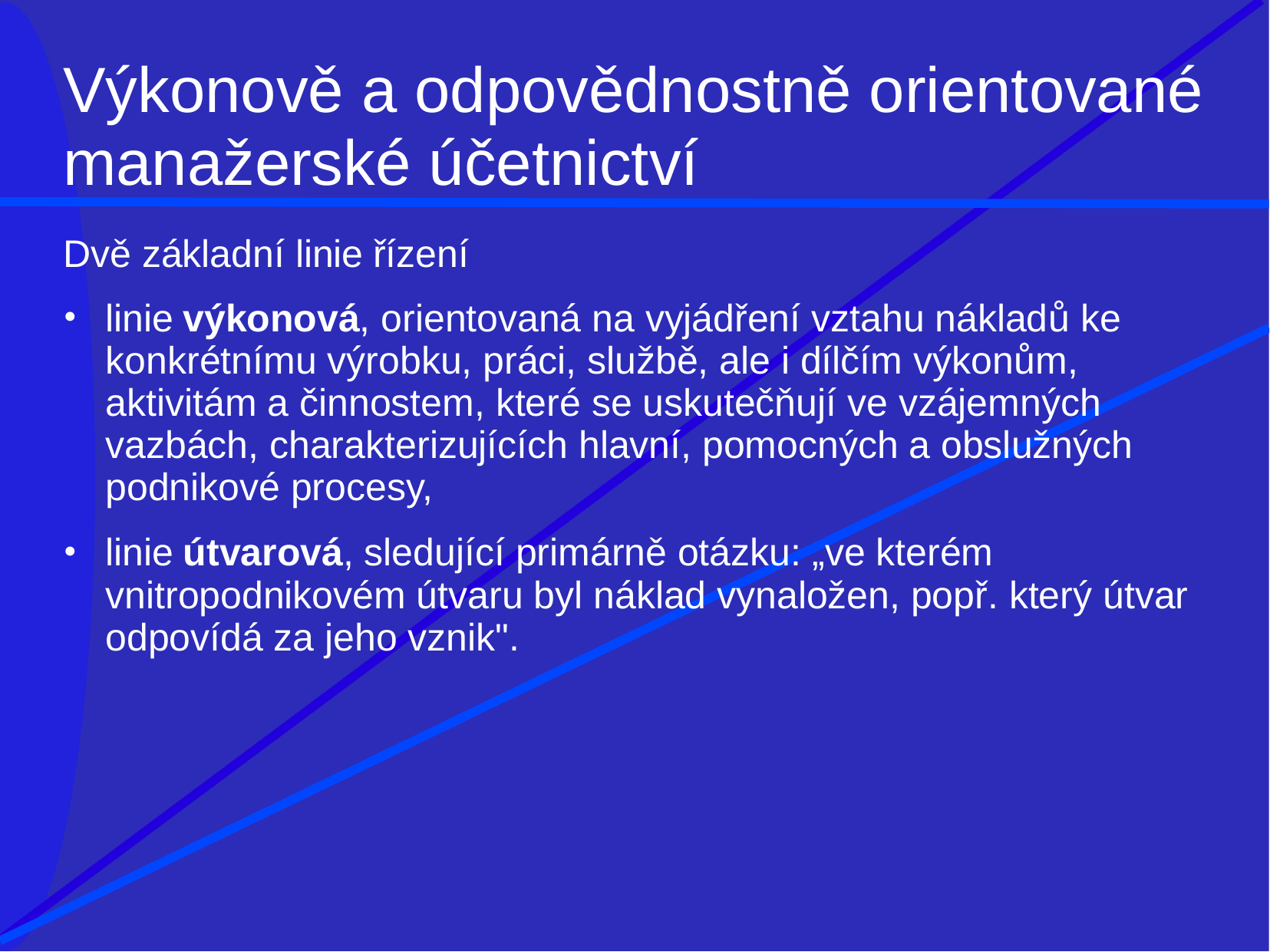

# Výkonově a odpovědnostně orientované
manažerské účetnictví
Dvě základní linie řízení
linie výkonová, orientovaná na vyjádření vztahu nákladů ke konkrétnímu výrobku, práci, službě, ale i dílčím výkonům, aktivitám a činnostem, které se uskutečňují ve vzájemných vazbách, charakterizujících hlavní, pomocných a obslužných podnikové procesy,
linie útvarová, sledující primárně otázku: „ve kterém vnitropodnikovém útvaru byl náklad vynaložen, popř. který útvar odpovídá za jeho vznik".